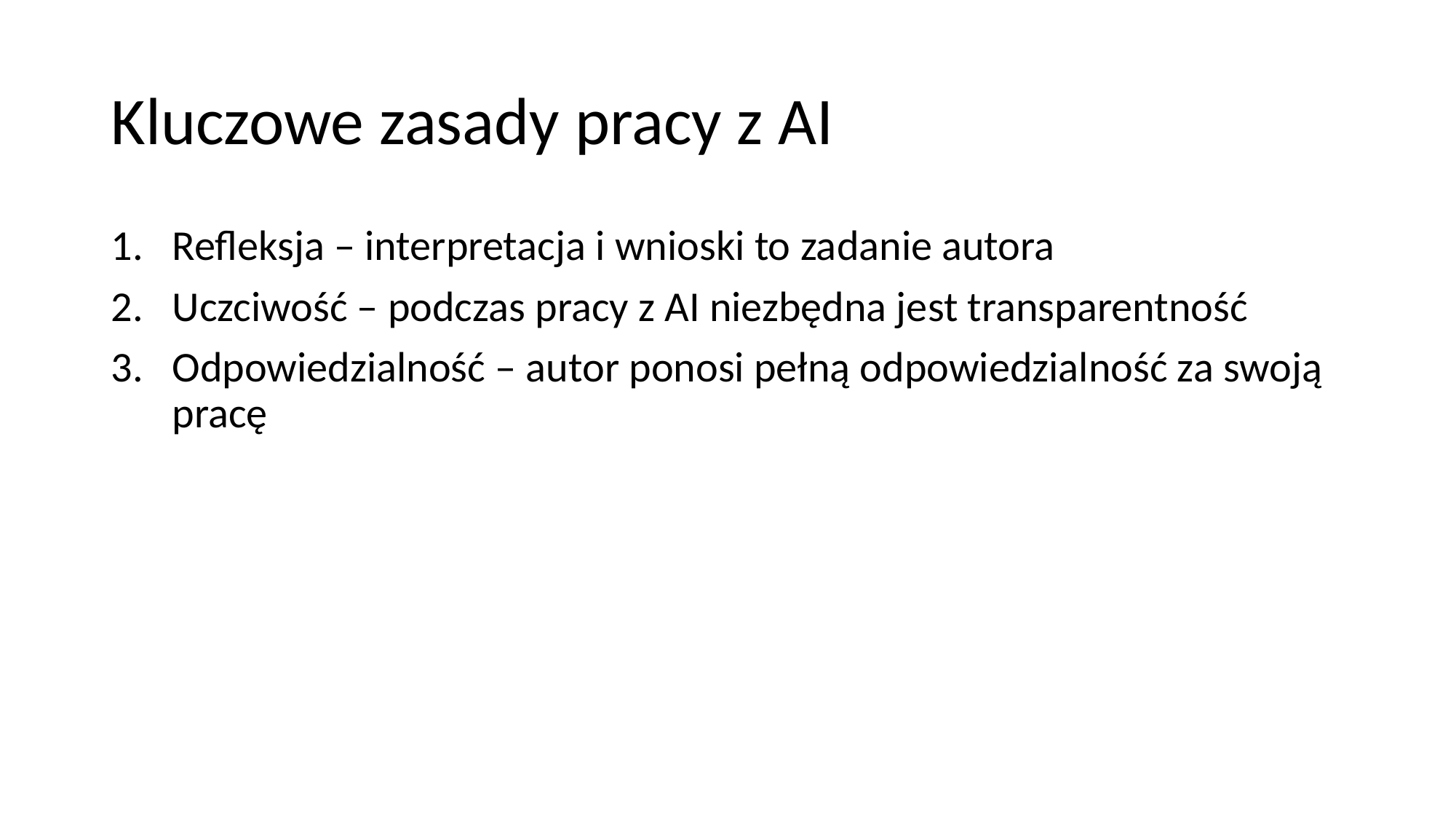

# Kluczowe zasady pracy z AI
Refleksja – interpretacja i wnioski to zadanie autora
Uczciwość – podczas pracy z AI niezbędna jest transparentność
Odpowiedzialność – autor ponosi pełną odpowiedzialność za swoją pracę